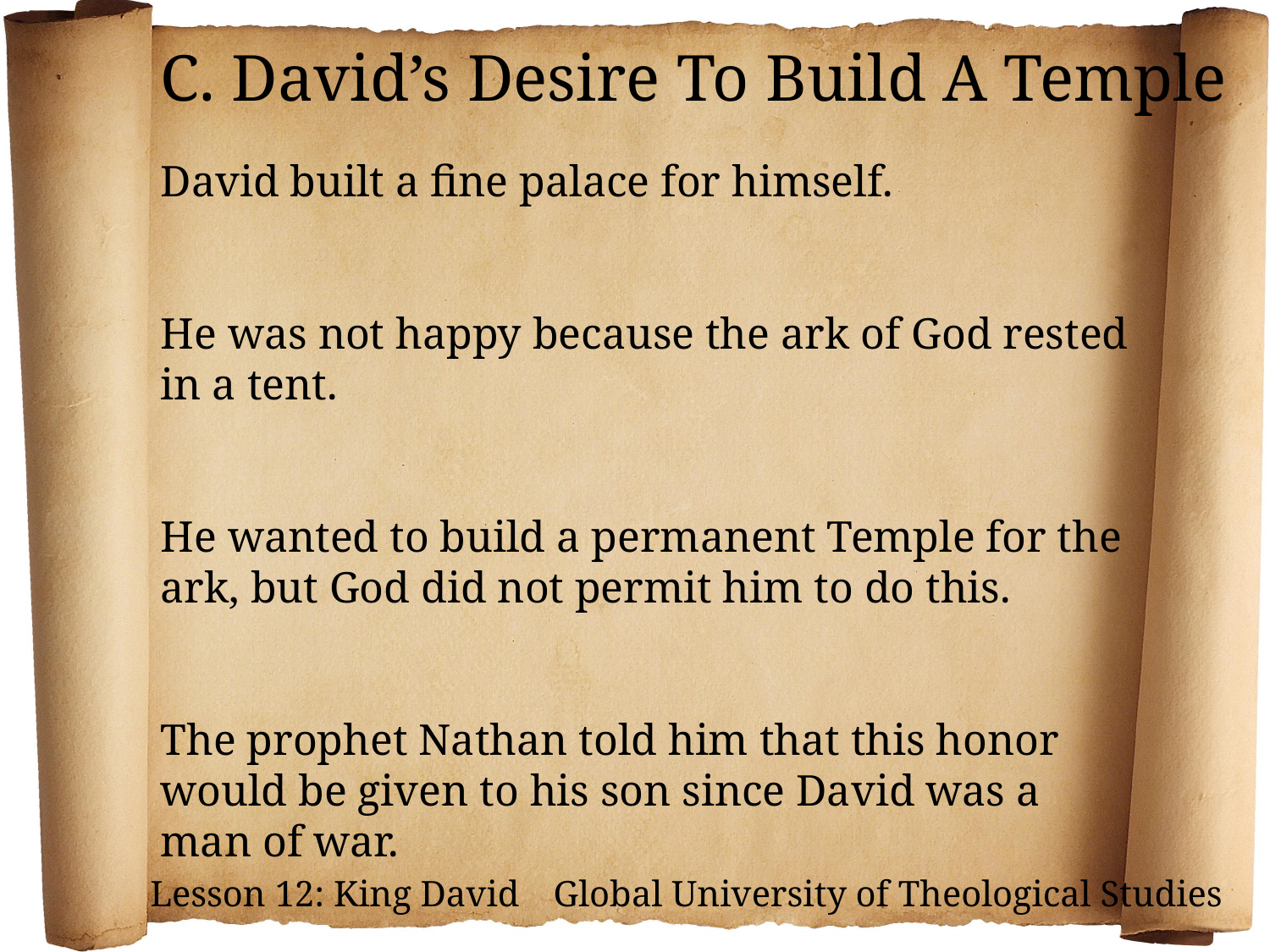

C. David’s Desire To Build A Temple
David built a fine palace for himself.

He was not happy because the ark of God rested in a tent.

He wanted to build a permanent Temple for the ark, but God did not permit him to do this.

The prophet Nathan told him that this honor would be given to his son since David was a man of war.
Lesson 12: King David    Global University of Theological Studies